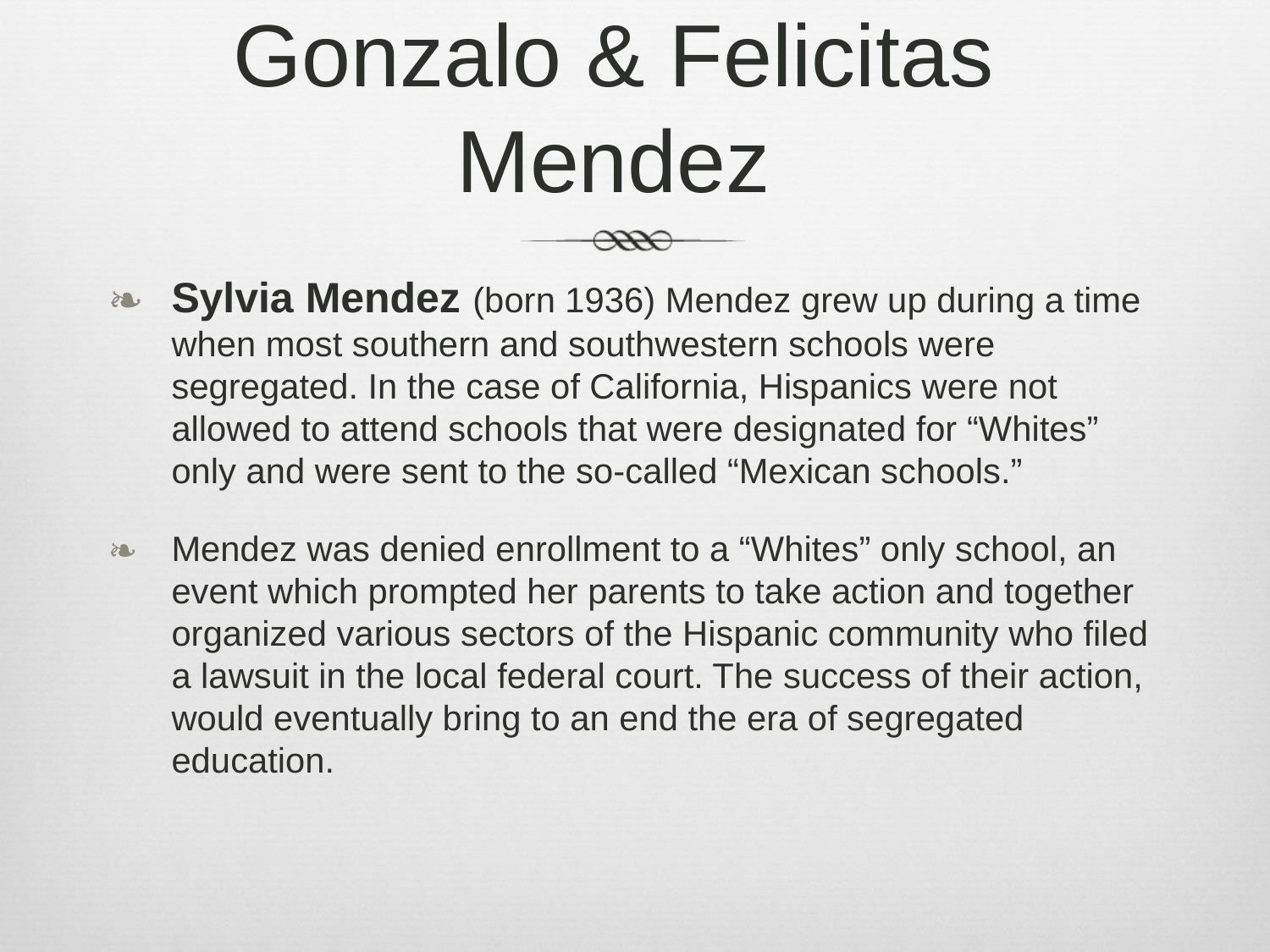

# Gonzalo & Felicitas Mendez
Sylvia Mendez (born 1936) Mendez grew up during a time when most southern and southwestern schools were segregated. In the case of California, Hispanics were not allowed to attend schools that were designated for “Whites” only and were sent to the so-called “Mexican schools.”
Mendez was denied enrollment to a “Whites” only school, an event which prompted her parents to take action and together organized various sectors of the Hispanic community who filed a lawsuit in the local federal court. The success of their action, would eventually bring to an end the era of segregated education.